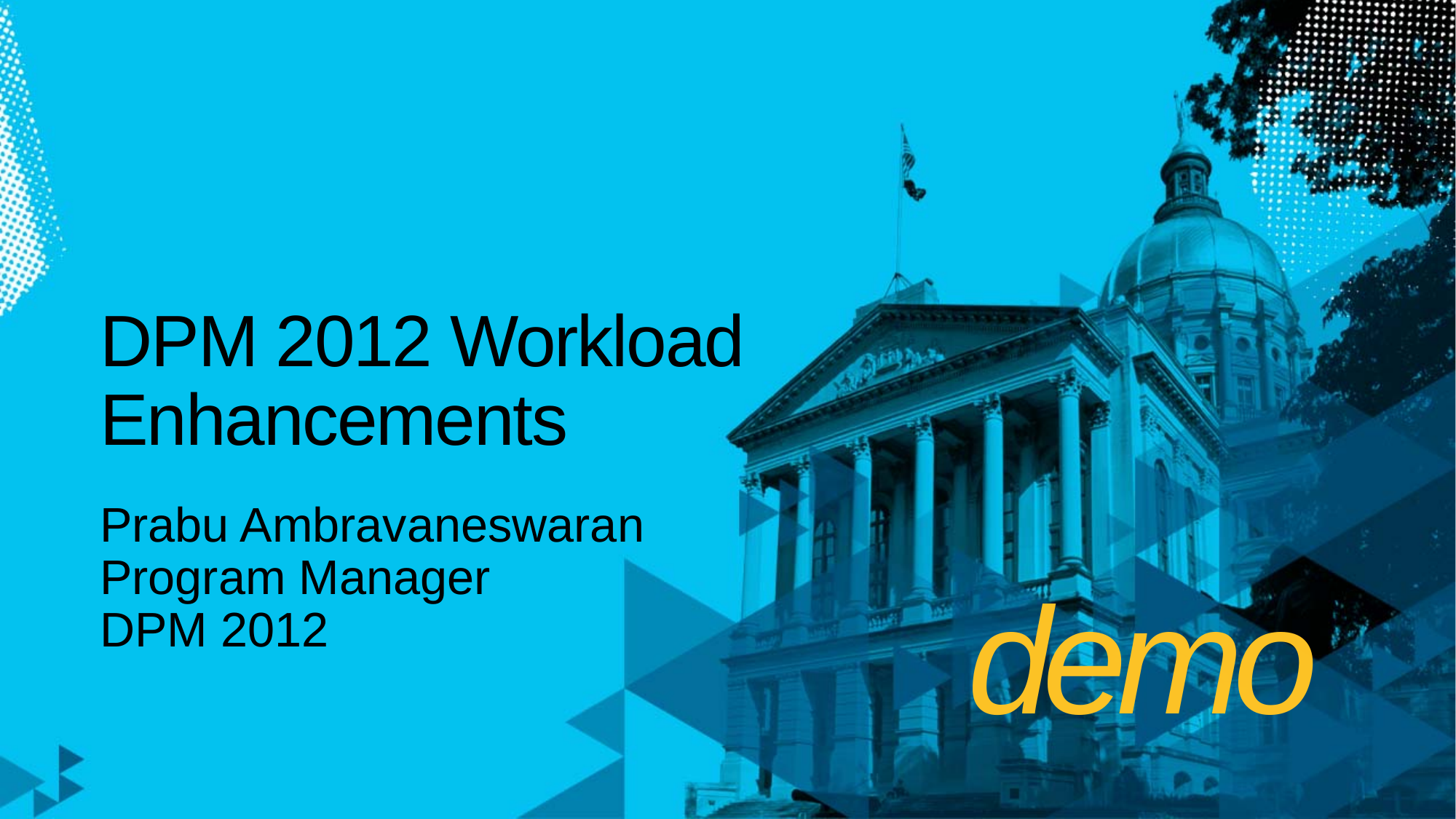

# DPM 2012 Workload Enhancements
Prabu Ambravaneswaran
Program Manager
DPM 2012
demo